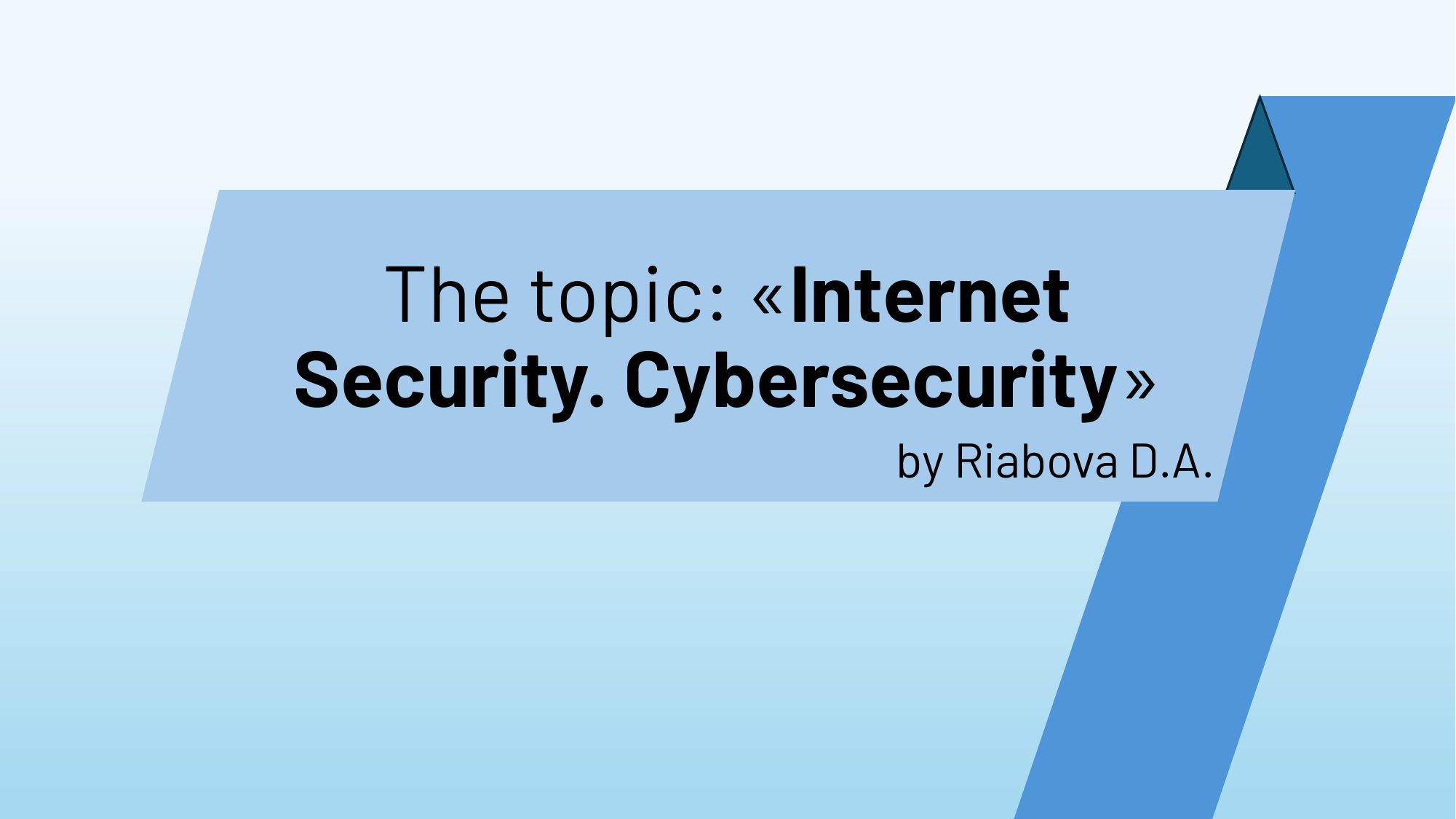

# The topic: «Internet Security. Cybersecurity»
by Riabova D.A.